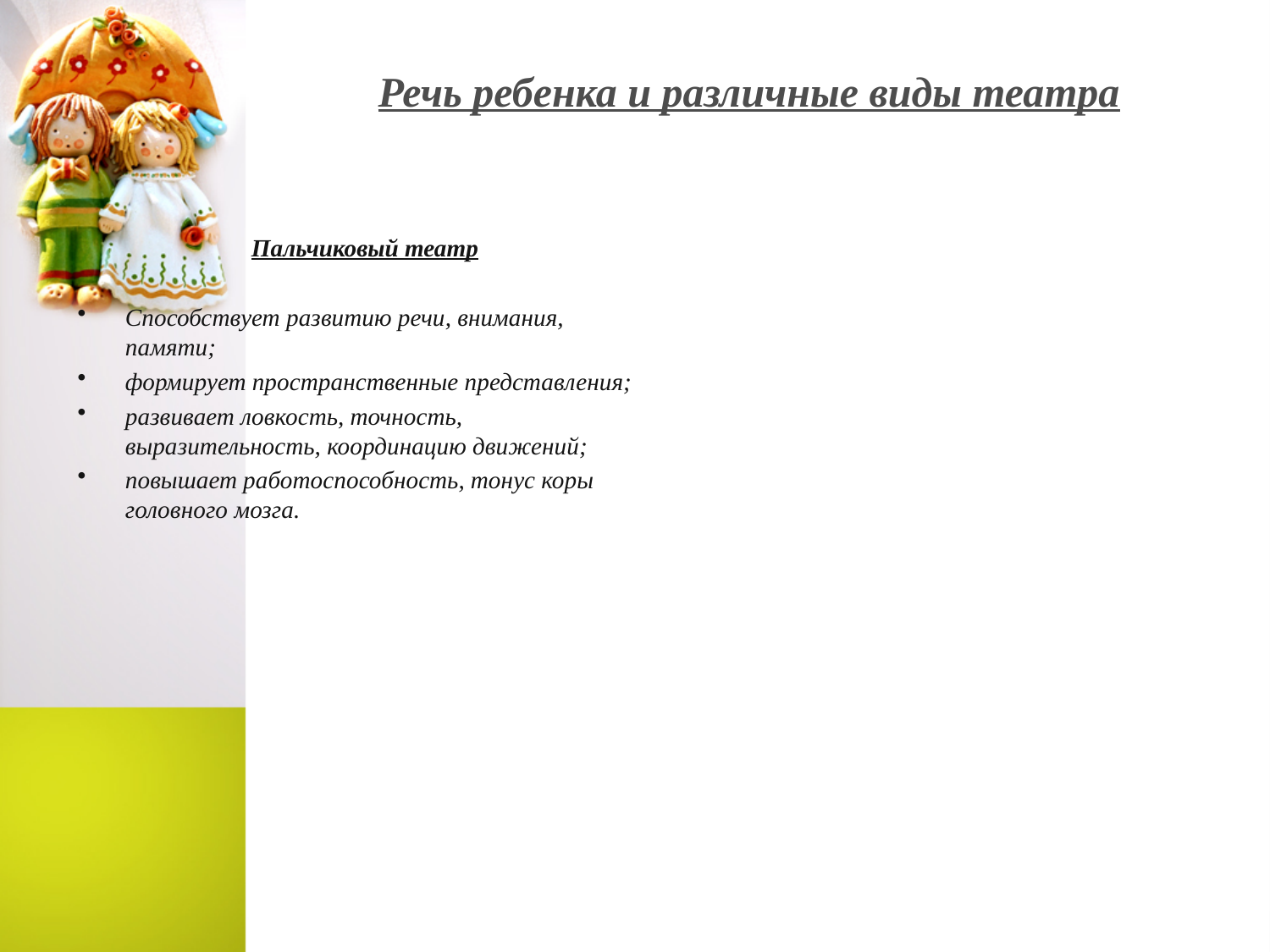

Речь ребенка и различные виды театра
Пальчиковый театр

Способствует развитию речи, внимания, памяти;
формирует пространственные представления;
развивает ловкость, точность, выразительность, координацию движений;
повышает работоспособность, тонус коры головного мозга.